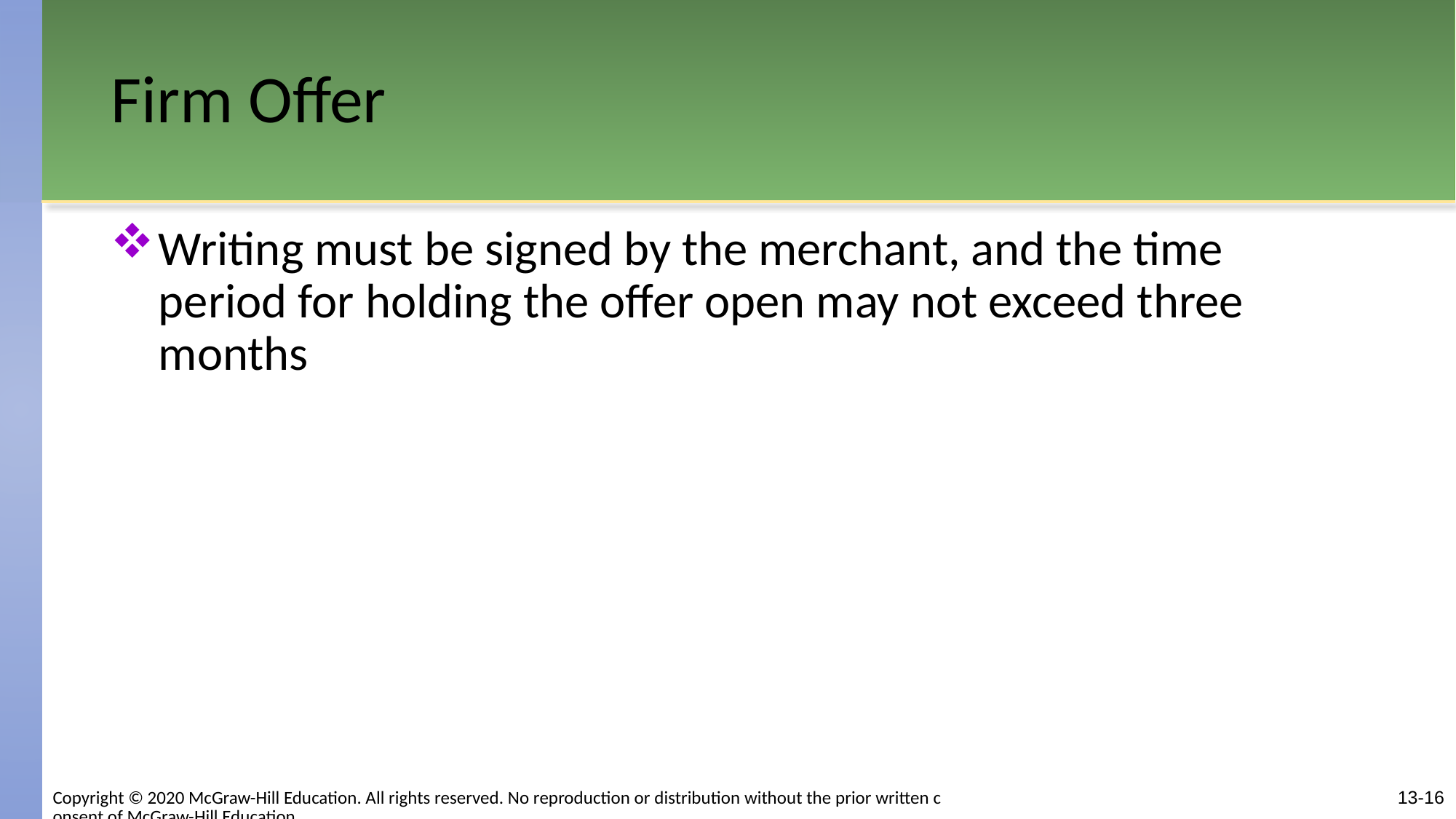

# Firm Offer
Writing must be signed by the merchant, and the time period for holding the offer open may not exceed three months

Copyright © 2020 McGraw-Hill Education. All rights reserved. No reproduction or distribution without the prior written consent of McGraw-Hill Education.
13-16